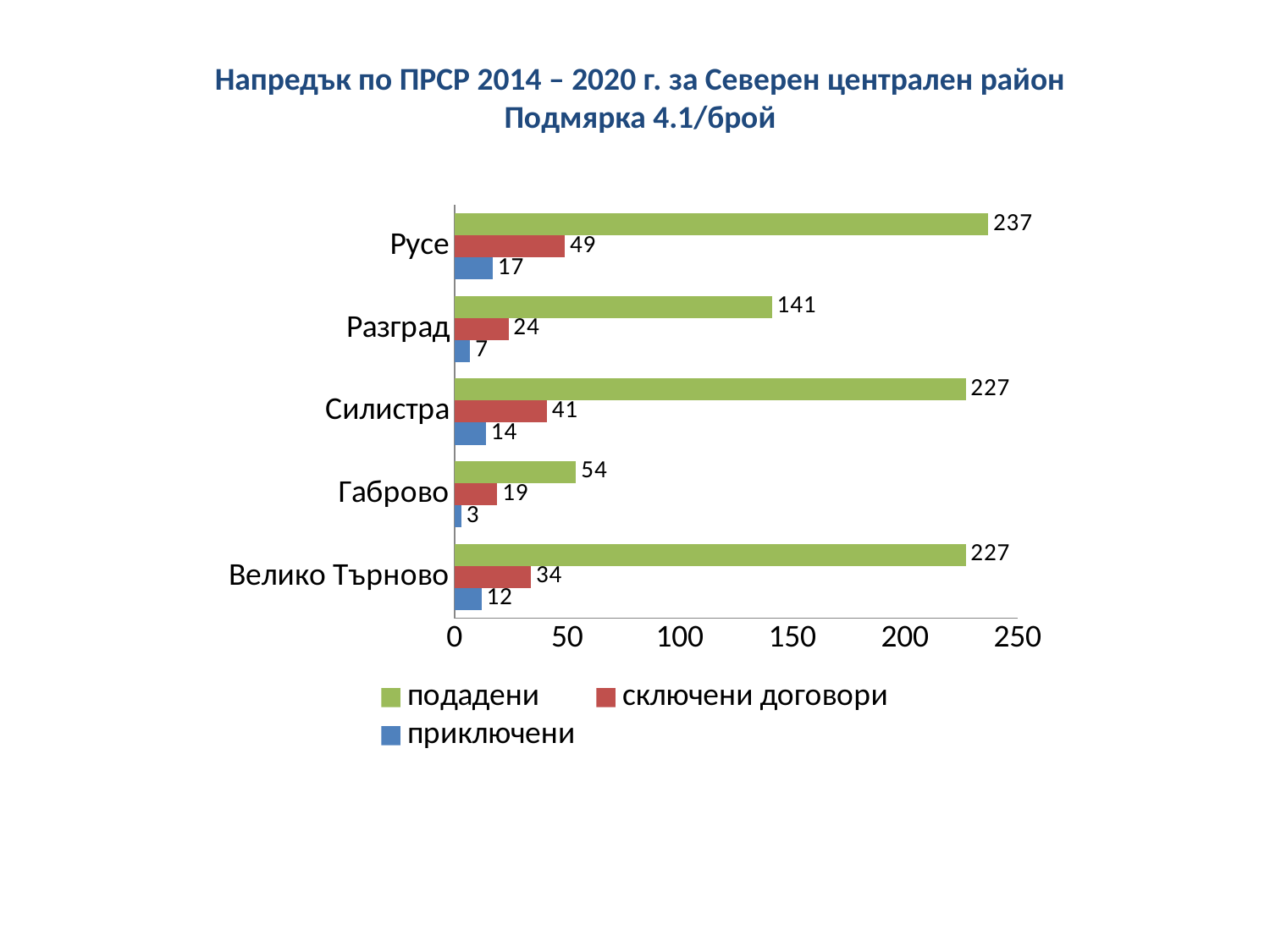

Напредък по ПРСР 2014 – 2020 г. за Северен централен район
Подмярка 4.1/брой

### Chart

| Category | приключени | сключени договори | подадени |
|---|---|---|---|
| Велико Търново | 12.0 | 34.0 | 227.0 |
| Габрово | 3.0 | 19.0 | 54.0 |
| Силистра | 14.0 | 41.0 | 227.0 |
| Разград | 7.0 | 24.0 | 141.0 |
| Русе | 17.0 | 49.0 | 237.0 |